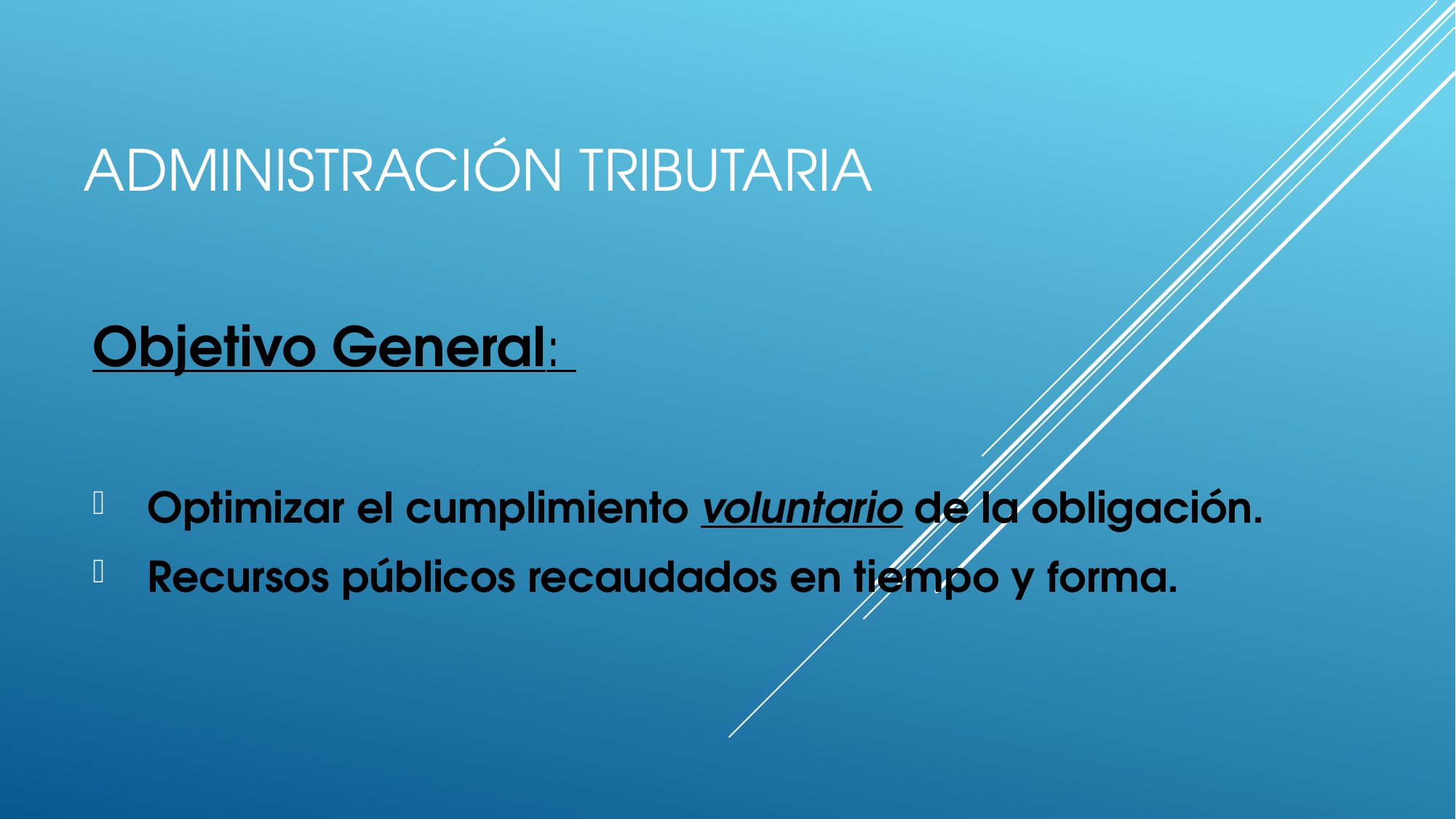

# Administración tributaria
Objetivo General:

Optimizar el cumplimiento voluntario de la obligación.
Recursos públicos recaudados en tiempo y forma.